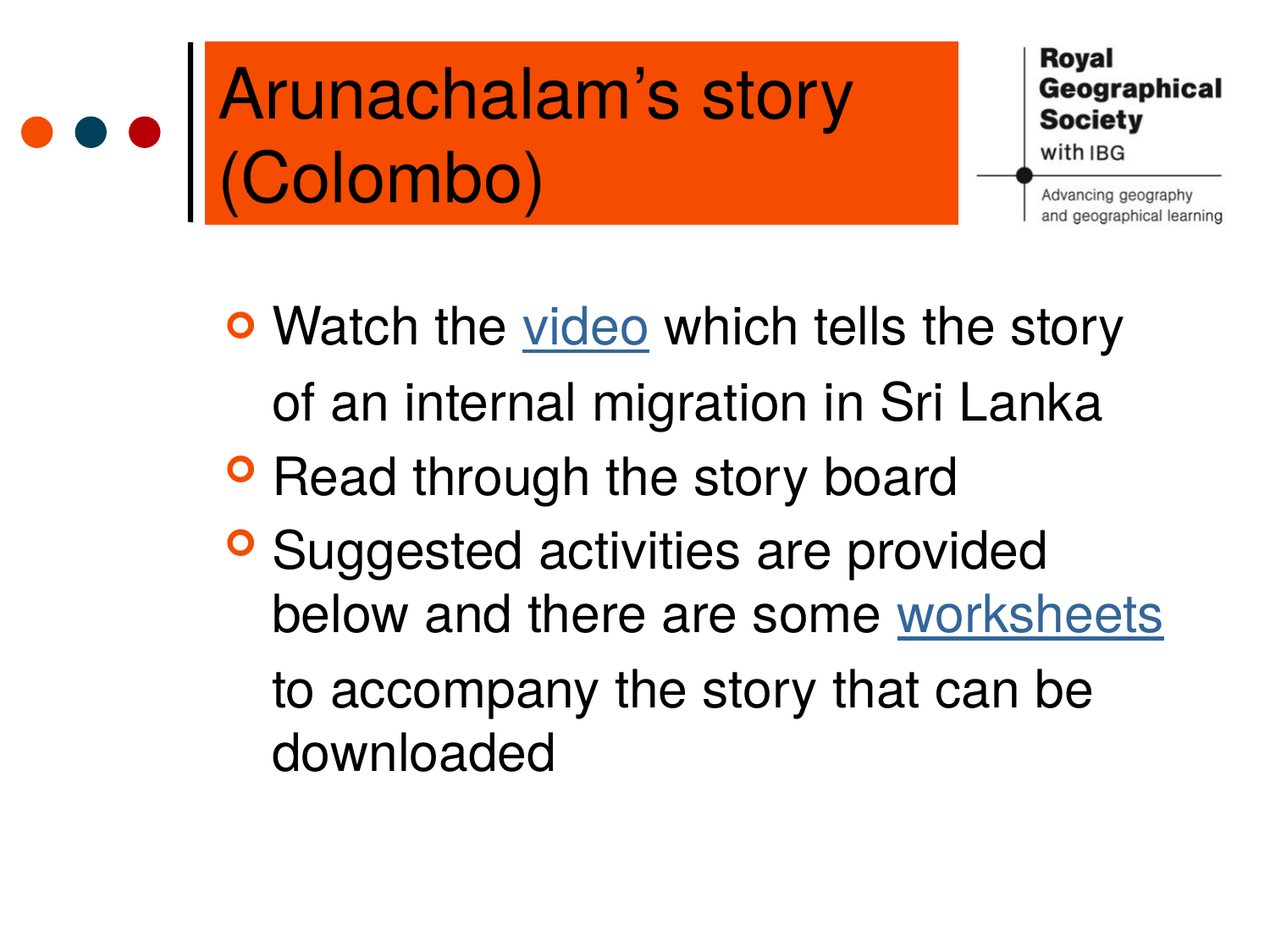

# Arunachalam’s story (Colombo)
Watch the video which tells the story of an internal migration in Sri Lanka
Read through the story board
Suggested activities are provided below and there are some worksheets to accompany the story that can be downloaded